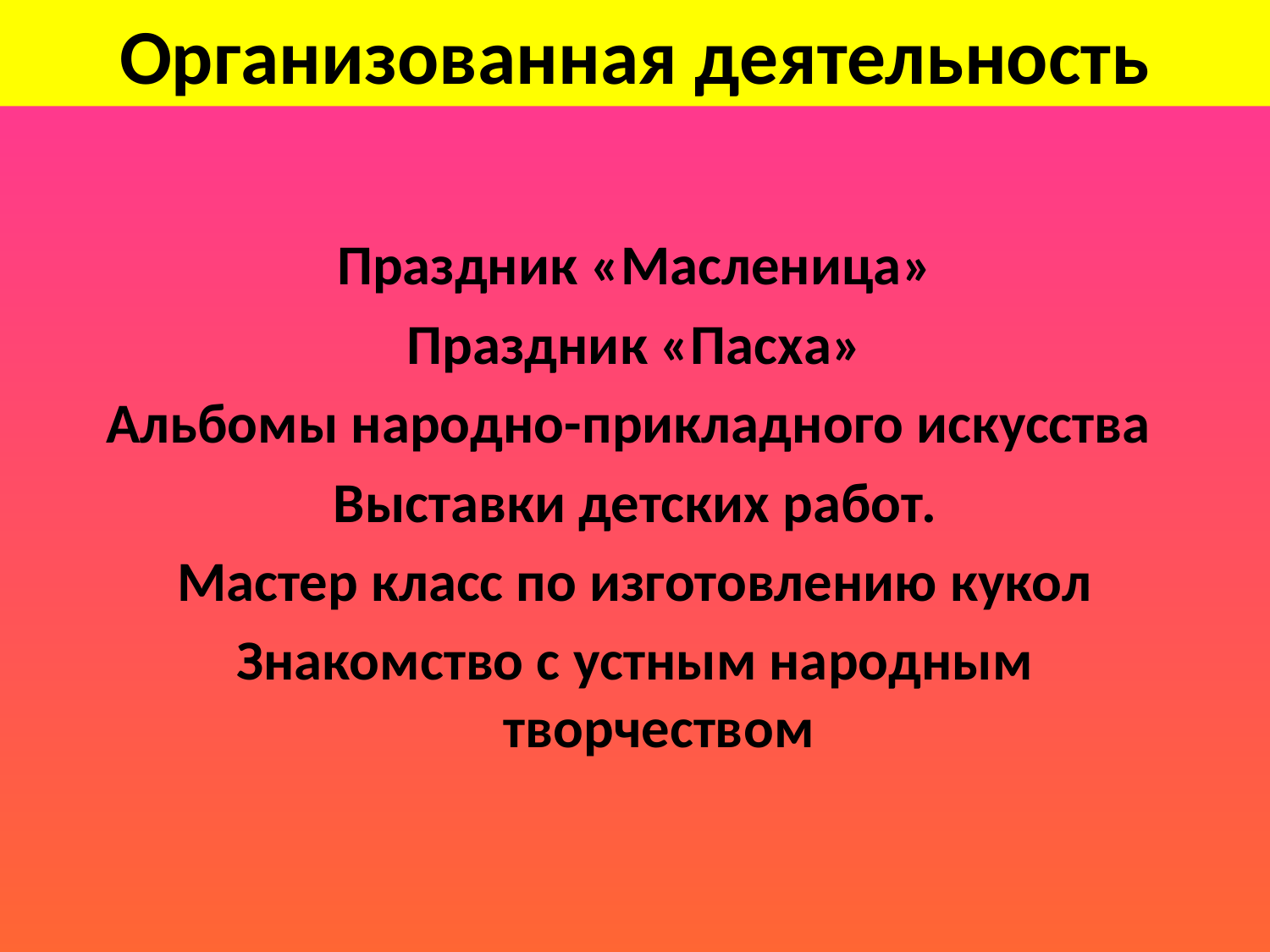

# Организованная деятельность
Праздник «Масленица»
Праздник «Пасха»
Альбомы народно-прикладного искусства
Выставки детских работ.
Мастер класс по изготовлению кукол
Знакомство с устным народным творчеством